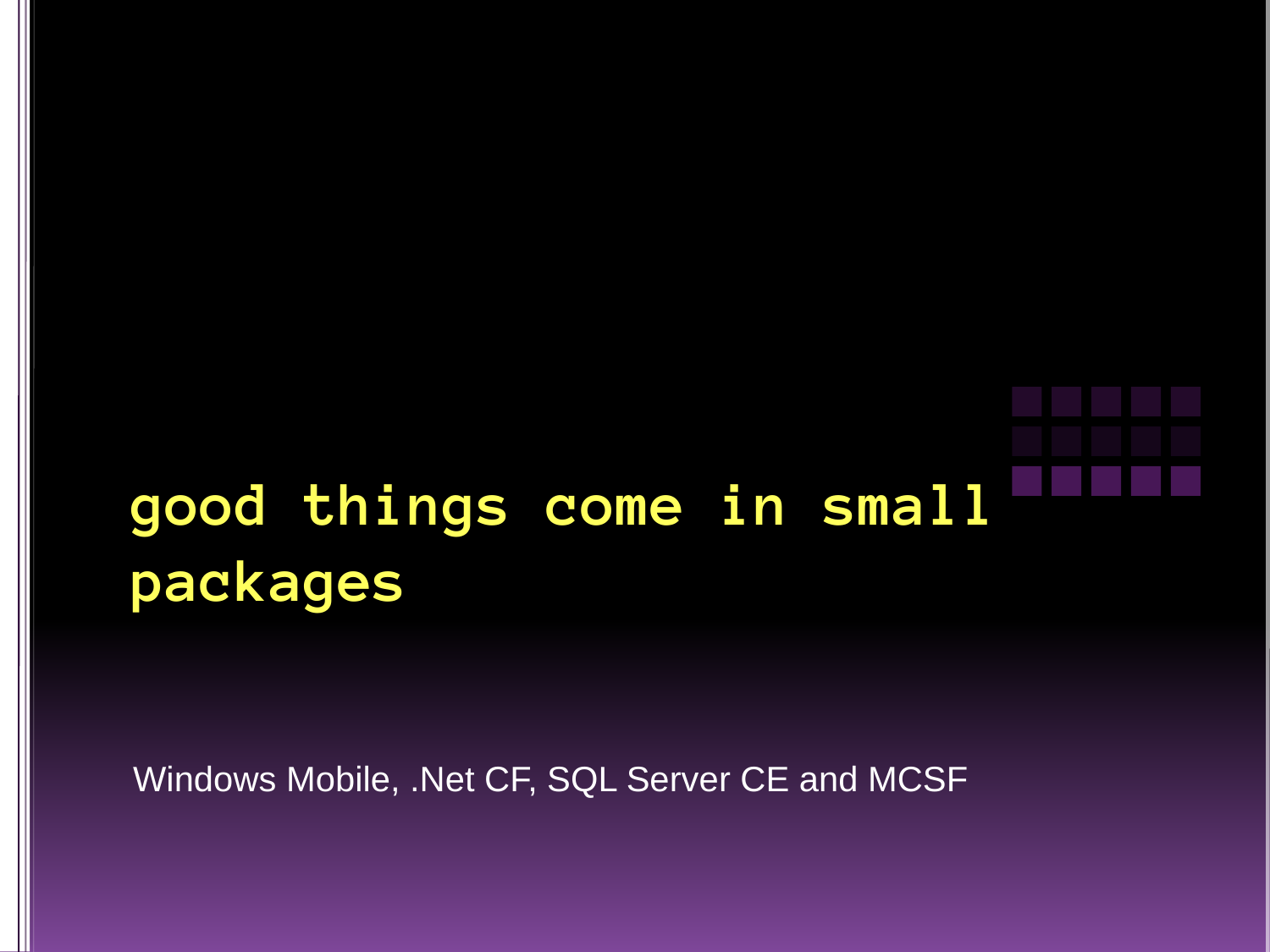

# good things come in small packages
Windows Mobile, .Net CF, SQL Server CE and MCSF